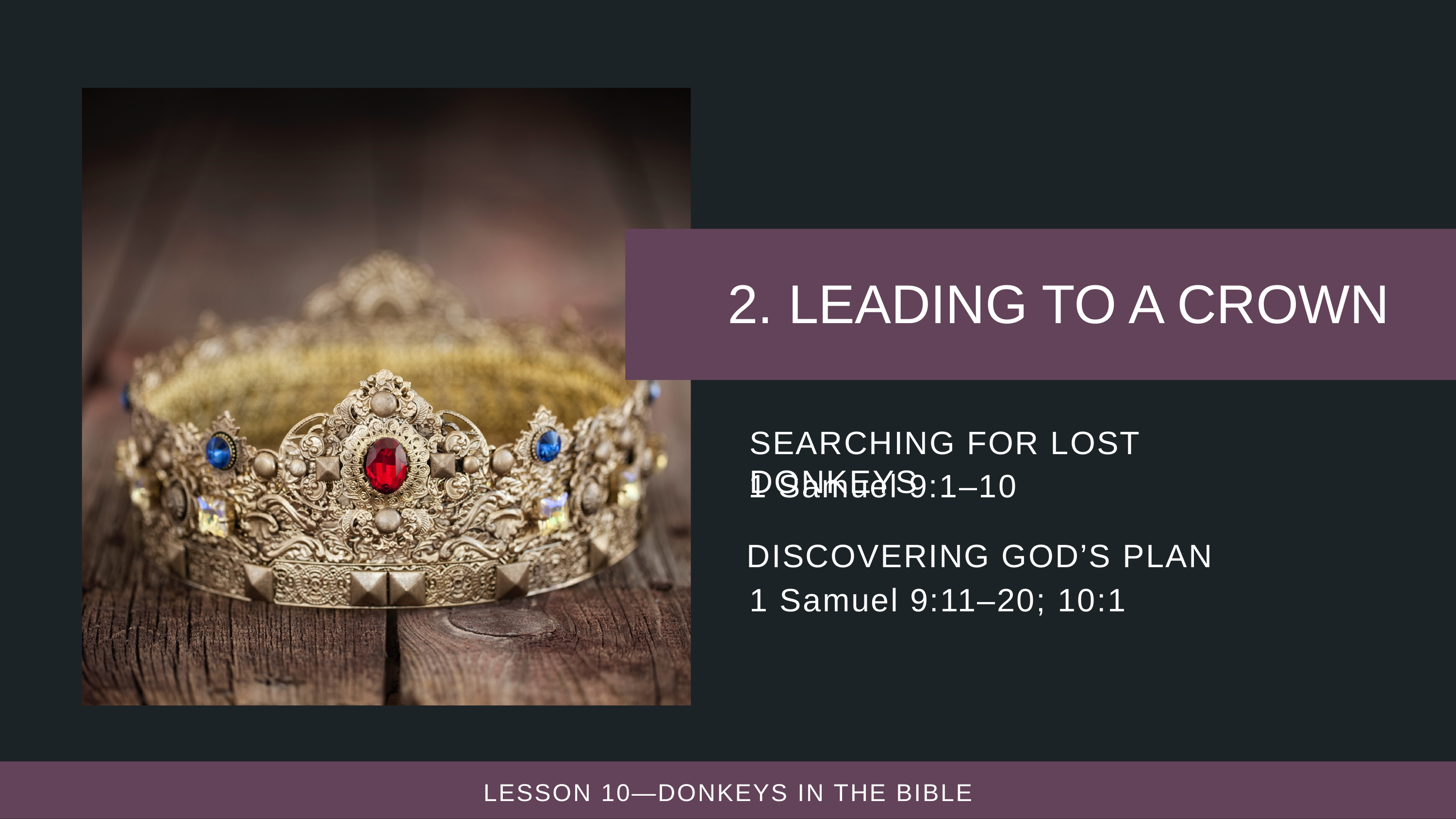

SEARCHING FOR LOST DONKEYS
1 Samuel 9:1–10
DISCOVERING GOD’S PLAN
1 Samuel 9:11–20; 10:1